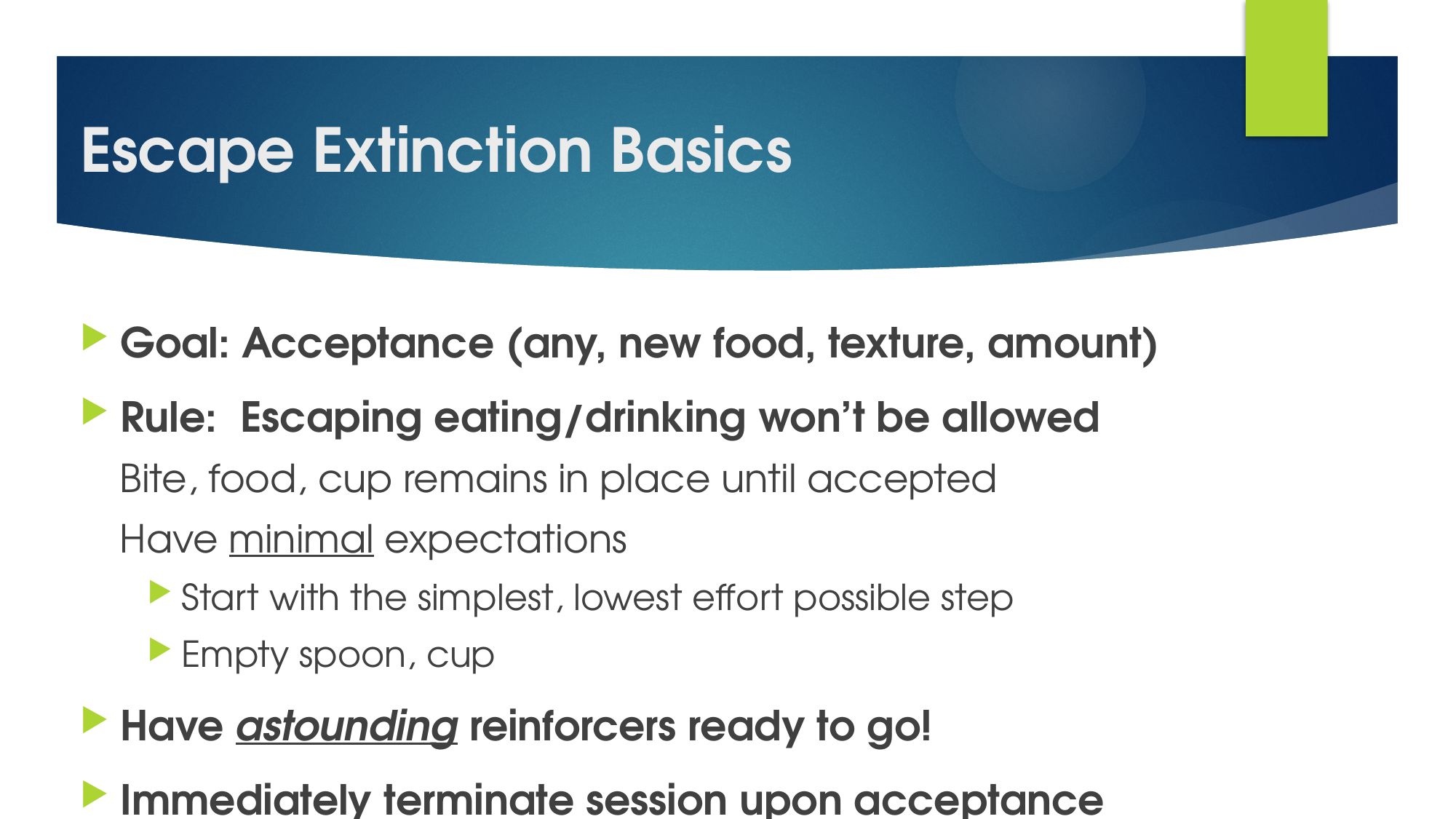

# Escape Extinction Basics
Goal: Acceptance (any, new food, texture, amount)
Rule:  Escaping eating/drinking won’t be allowed
Bite, food, cup remains in place until accepted
Have minimal expectations
Start with the simplest, lowest effort possible step
Empty spoon, cup
Have astounding reinforcers ready to go!
Immediately terminate session upon acceptance